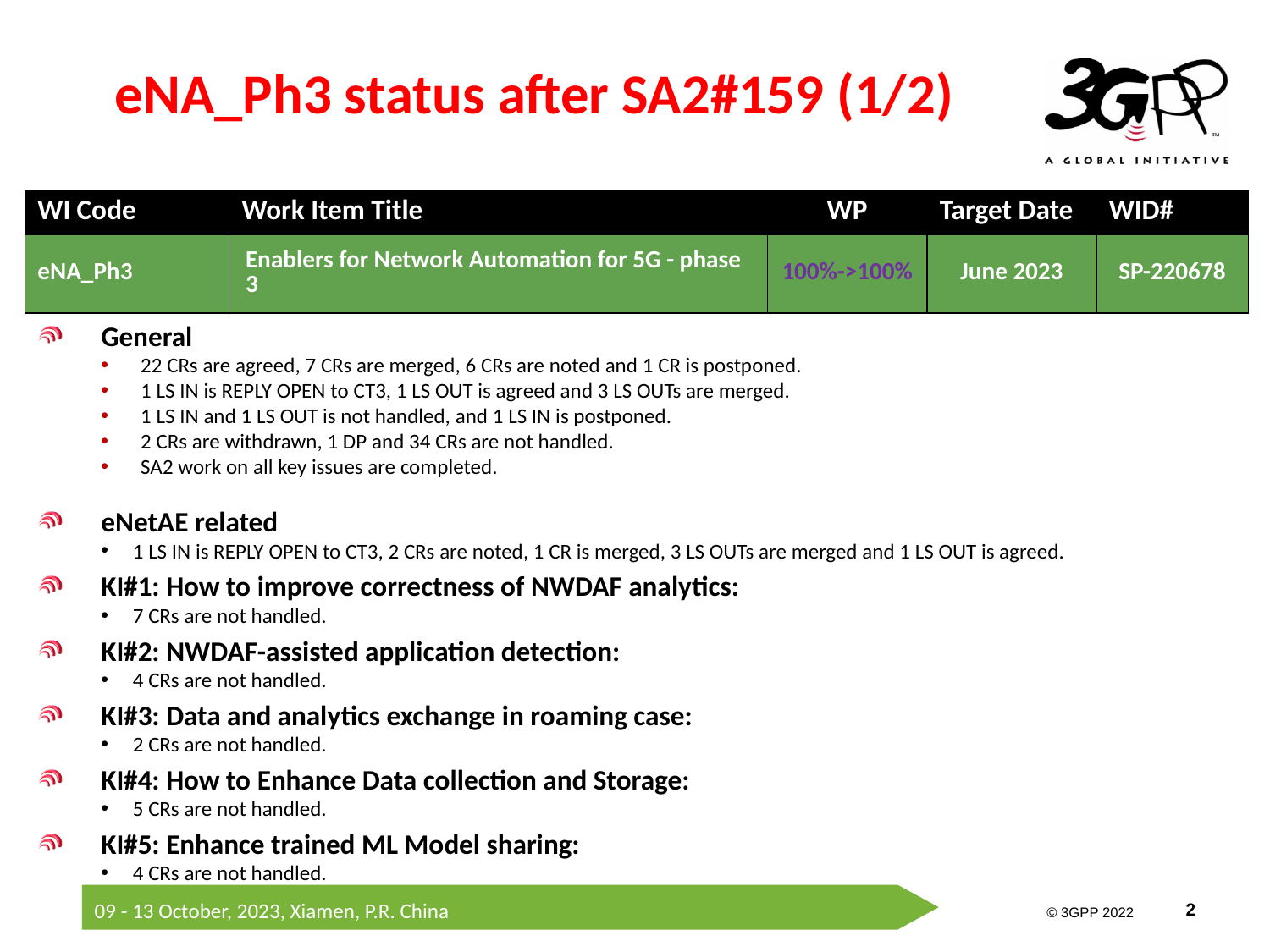

# eNA_Ph3 status after SA2#159 (1/2)
| WI Code | Work Item Title | WP | Target Date | WID# |
| --- | --- | --- | --- | --- |
| eNA\_Ph3 | Enablers for Network Automation for 5G - phase 3 | 100%->100% | June 2023 | SP-220678 |
General
22 CRs are agreed, 7 CRs are merged, 6 CRs are noted and 1 CR is postponed.
1 LS IN is REPLY OPEN to CT3, 1 LS OUT is agreed and 3 LS OUTs are merged.
1 LS IN and 1 LS OUT is not handled, and 1 LS IN is postponed.
2 CRs are withdrawn, 1 DP and 34 CRs are not handled.
SA2 work on all key issues are completed.

eNetAE related
1 LS IN is REPLY OPEN to CT3, 2 CRs are noted, 1 CR is merged, 3 LS OUTs are merged and 1 LS OUT is agreed.
KI#1: How to improve correctness of NWDAF analytics:
7 CRs are not handled.
KI#2: NWDAF-assisted application detection:
4 CRs are not handled.
KI#3: Data and analytics exchange in roaming case:
2 CRs are not handled.
KI#4: How to Enhance Data collection and Storage:
5 CRs are not handled.
KI#5: Enhance trained ML Model sharing:
4 CRs are not handled.